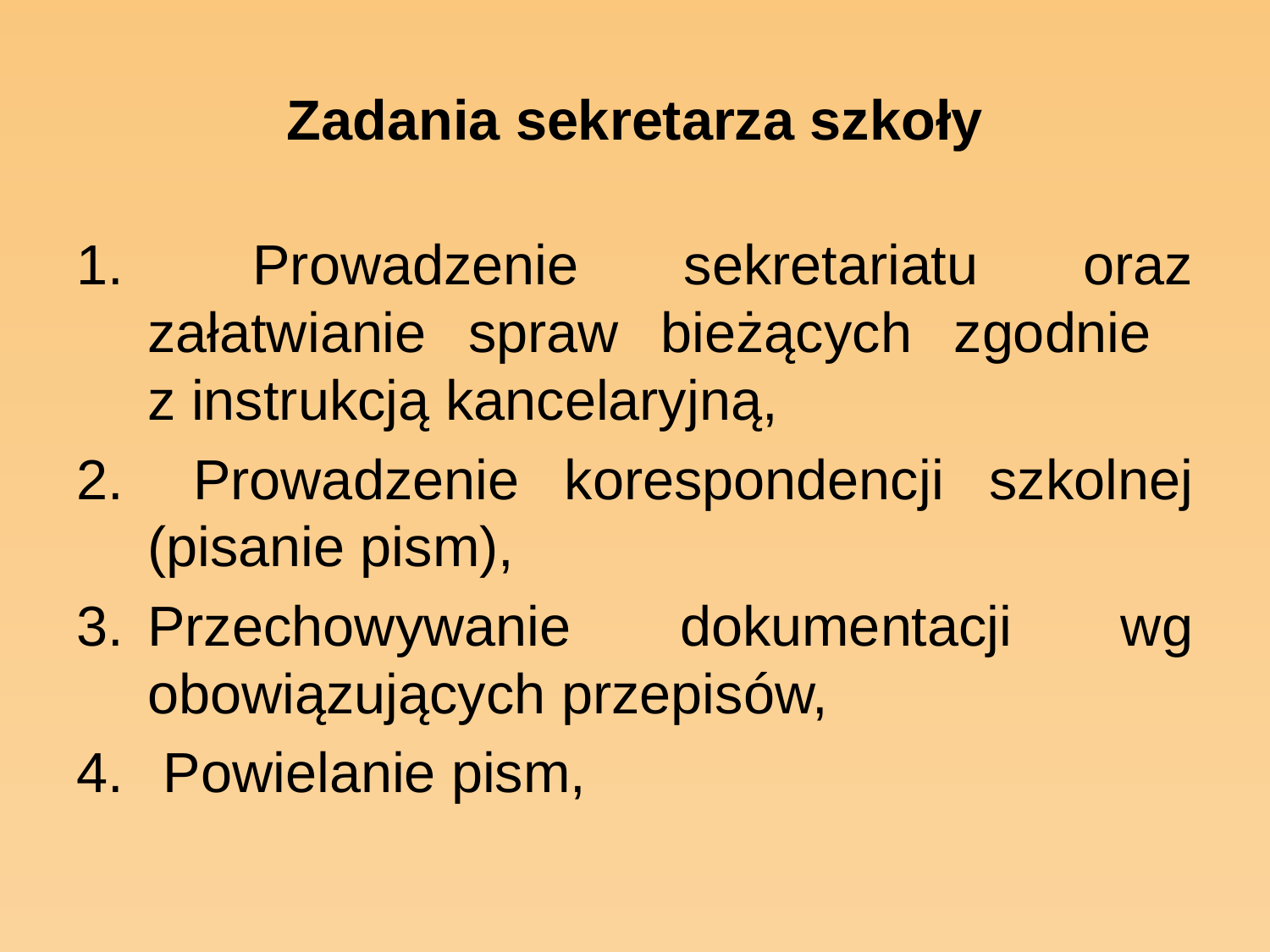

# Zadania sekretarza szkoły
 Prowadzenie sekretariatu oraz załatwianie spraw bieżących zgodnie
z instrukcją kancelaryjną,
 Prowadzenie korespondencji szkolnej (pisanie pism),
Przechowywanie dokumentacji wg obowiązujących przepisów,
 Powielanie pism,